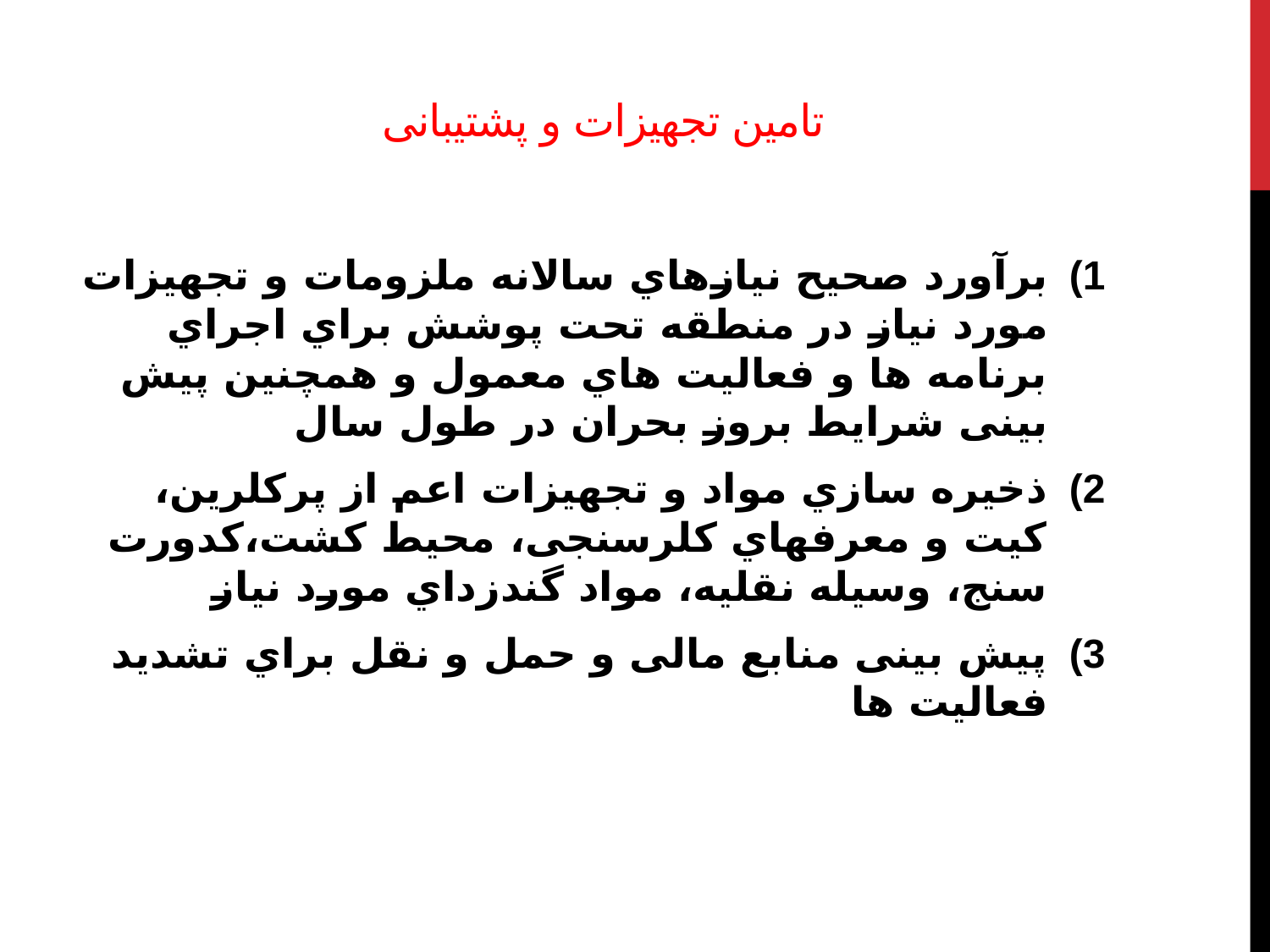

# تامین تجهیزات و پشتیبانی
برآورد صحیح نیازهاي سالانه ملزومات و تجهیزات مورد نیاز در منطقه تحت پوشش براي اجراي برنامه ها و فعالیت هاي معمول و همچنین پیش بینی شرایط بروز بحران در طول سال
ذخیره سازي مواد و تجهیزات اعم از پرکلرین، کیت و معرفهاي کلرسنجی، محیط کشت،کدورت سنج، وسیله نقلیه، مواد گندزداي مورد نیاز
پیش بینی منابع مالی و حمل و نقل براي تشدید فعالیت ها